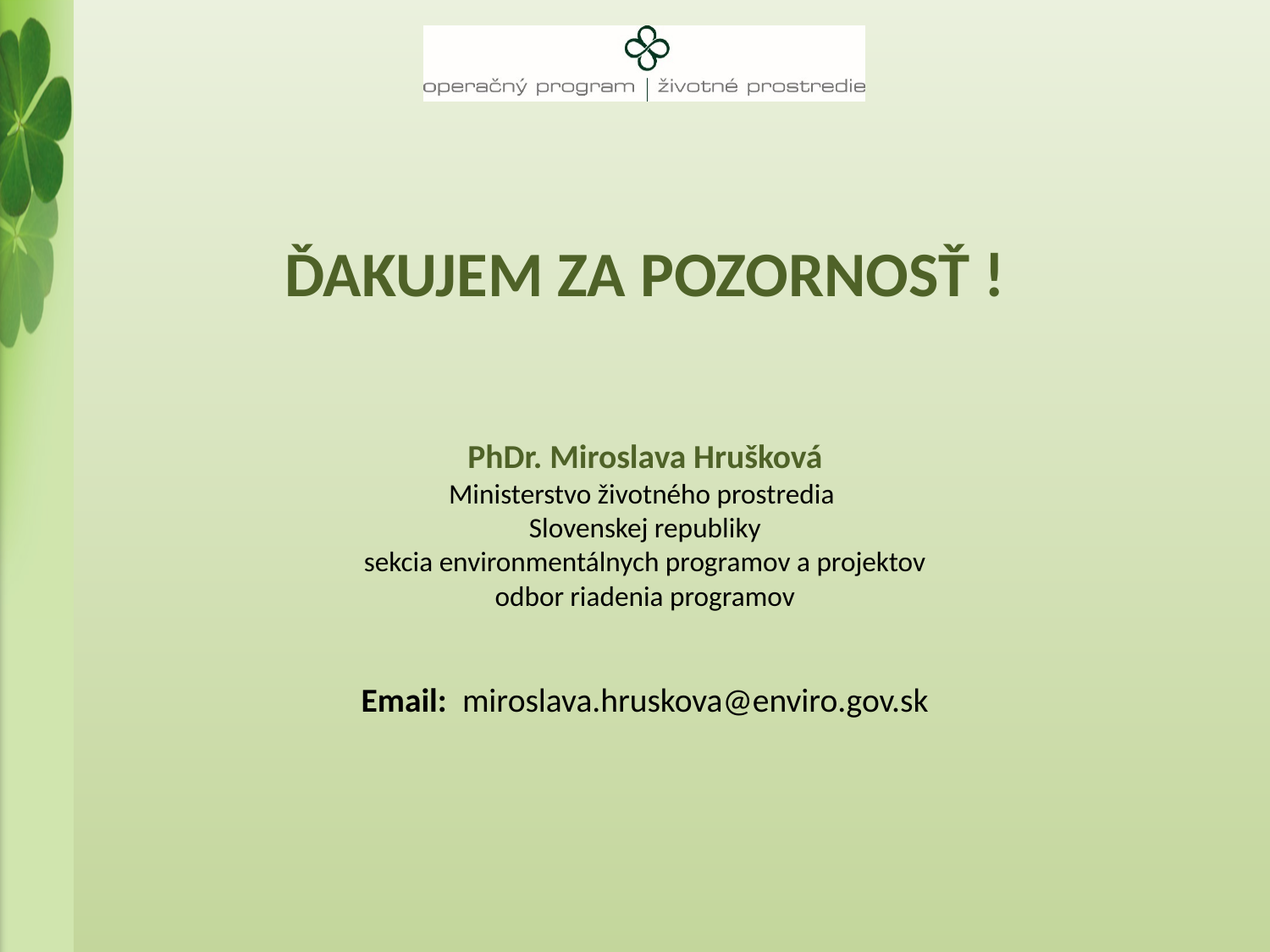

ĎAKUJEM ZA POZORNOSŤ !
PhDr. Miroslava Hrušková
Ministerstvo životného prostredia
Slovenskej republiky
sekcia environmentálnych programov a projektov
odbor riadenia programov
Email:  miroslava.hruskova@enviro.gov.sk